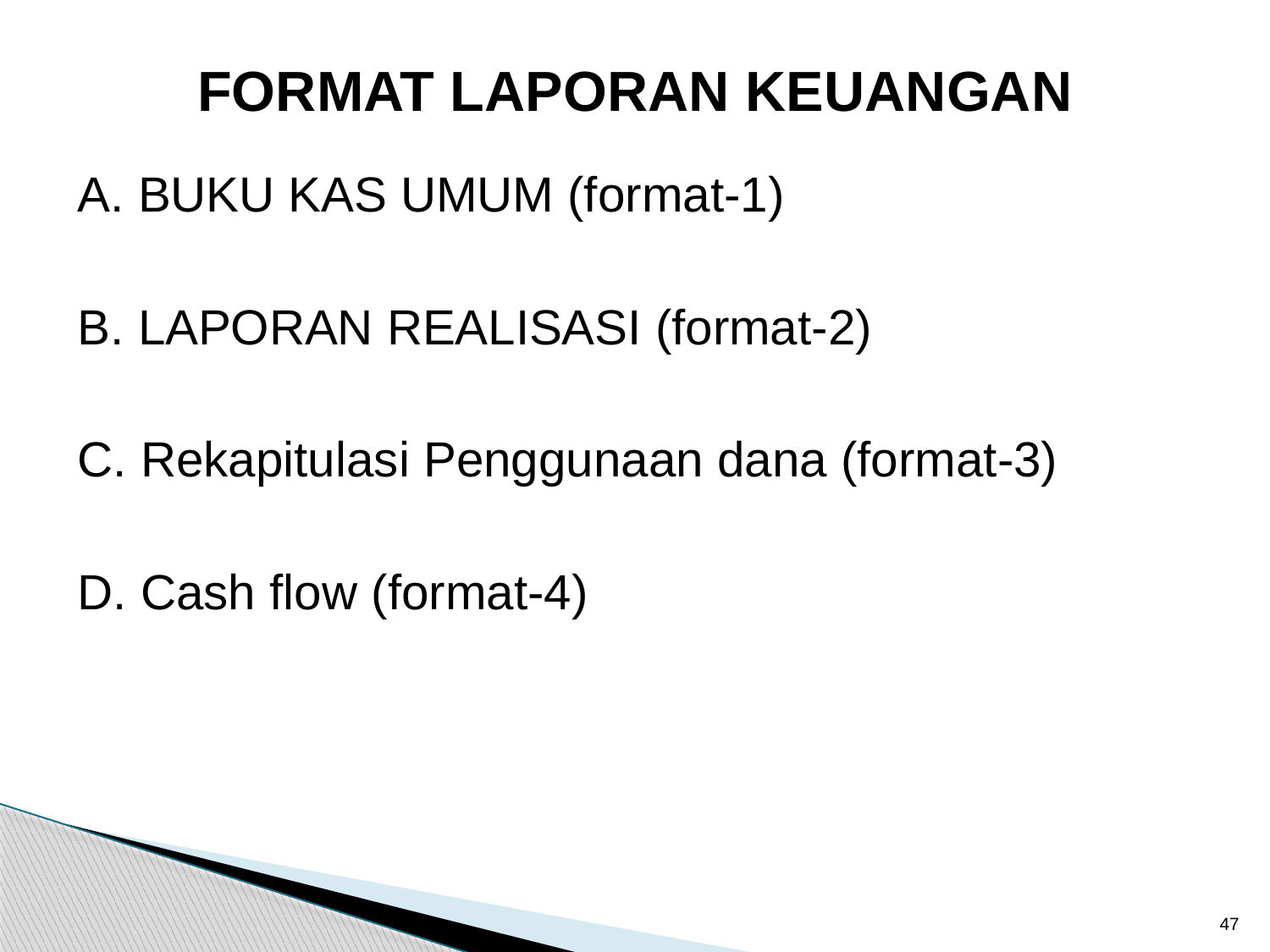

# FORMAT LAPORAN KEUANGAN
A. BUKU KAS UMUM (format-1)

B. LAPORAN REALISASI (format-2)

C. Rekapitulasi Penggunaan dana (format-3)

D. Cash flow (format-4)

47